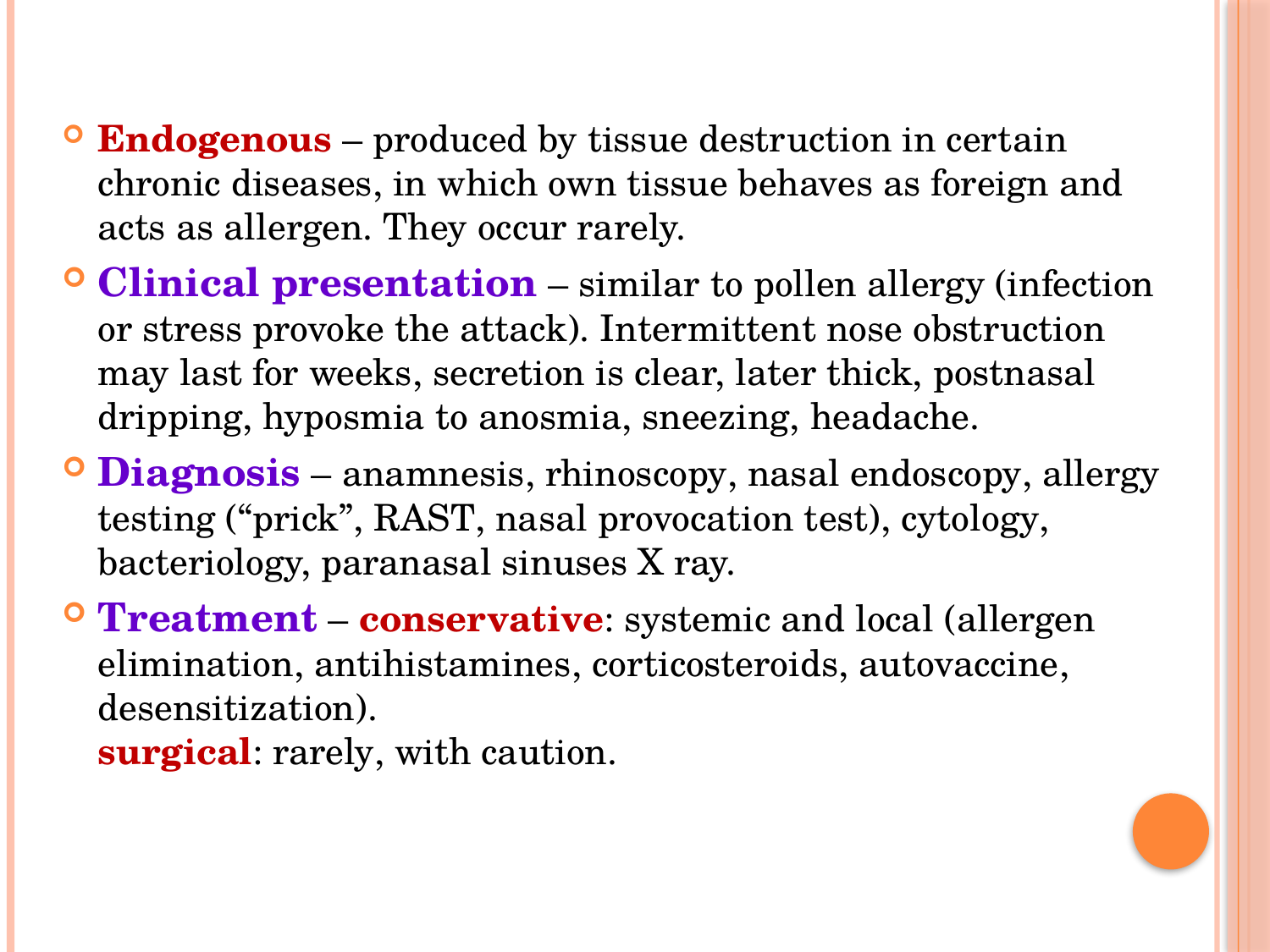

Endogenous – produced by tissue destruction in certain chronic diseases, in which own tissue behaves as foreign and acts as allergen. They occur rarely.
Clinical presentation – similar to pollen allergy (infection or stress provoke the attack). Intermittent nose obstruction may last for weeks, secretion is clear, later thick, postnasal dripping, hyposmia to anosmia, sneezing, headache.
Diagnosis – anamnesis, rhinoscopy, nasal endoscopy, allergy testing (“prick”, RAST, nasal provocation test), cytology, bacteriology, paranasal sinuses X ray.
Treatment – conservative: systemic and local (allergen elimination, antihistamines, corticosteroids, autovaccine, desensitization).
surgical: rarely, with caution.